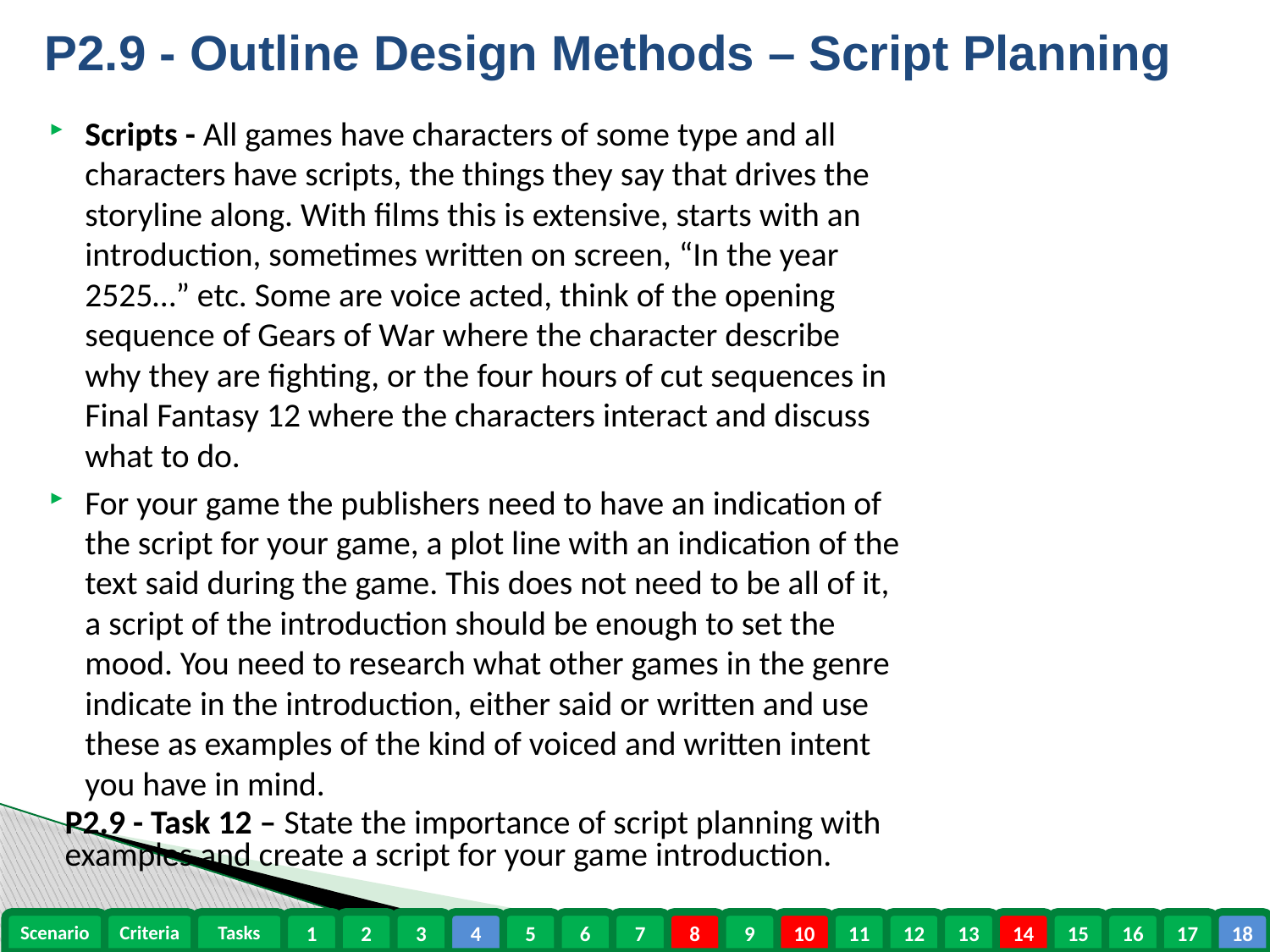

# P2.9 - Outline Design Methods – Script Planning
Scripts - All games have characters of some type and all characters have scripts, the things they say that drives the storyline along. With films this is extensive, starts with an introduction, sometimes written on screen, “In the year 2525…” etc. Some are voice acted, think of the opening sequence of Gears of War where the character describe why they are fighting, or the four hours of cut sequences in Final Fantasy 12 where the characters interact and discuss what to do.
For your game the publishers need to have an indication of the script for your game, a plot line with an indication of the text said during the game. This does not need to be all of it, a script of the introduction should be enough to set the mood. You need to research what other games in the genre indicate in the introduction, either said or written and use these as examples of the kind of voiced and written intent you have in mind.
P2.9 - Task 12 – State the importance of script planning with examples and create a script for your game introduction.